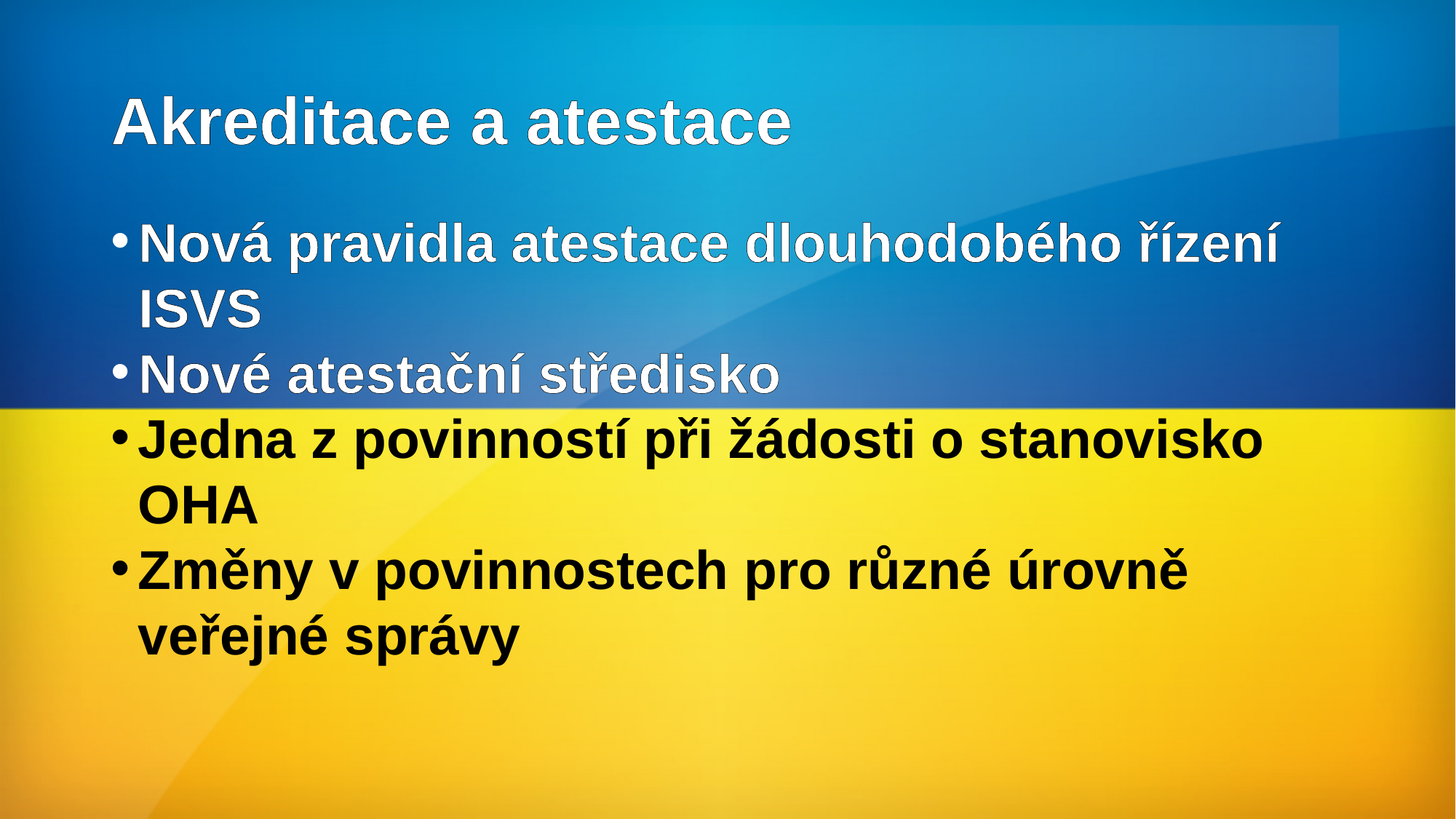

# Akreditace a atestace
Nová pravidla atestace dlouhodobého řízení ISVS
Nové atestační středisko
Jedna z povinností při žádosti o stanovisko OHA
Změny v povinnostech pro různé úrovně veřejné správy